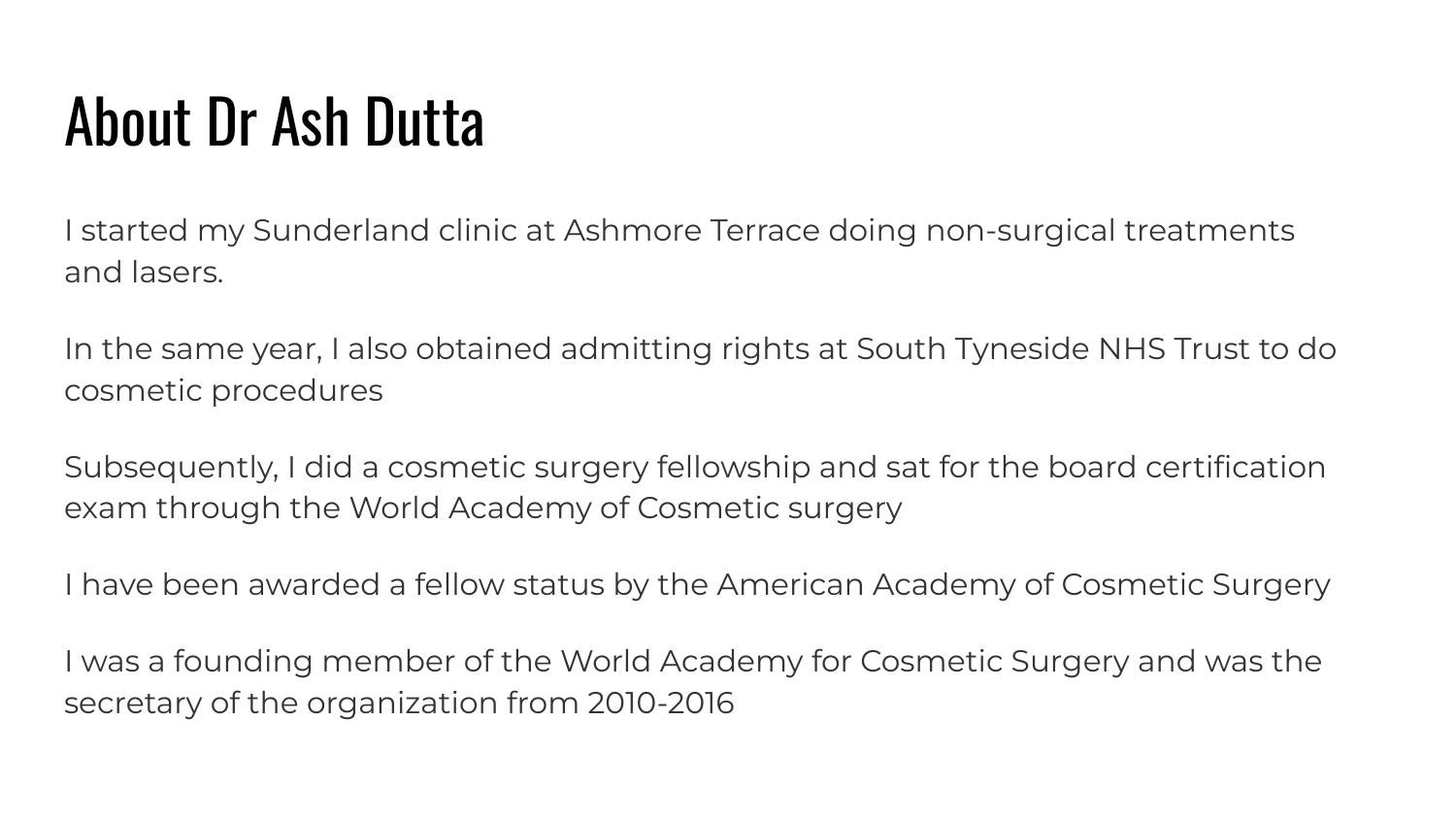

# About Dr Ash Dutta
I started my Sunderland clinic at Ashmore Terrace doing non-surgical treatments and lasers.
In the same year, I also obtained admitting rights at South Tyneside NHS Trust to do cosmetic procedures
Subsequently, I did a cosmetic surgery fellowship and sat for the board certification exam through the World Academy of Cosmetic surgery
I have been awarded a fellow status by the American Academy of Cosmetic Surgery
I was a founding member of the World Academy for Cosmetic Surgery and was the secretary of the organization from 2010-2016